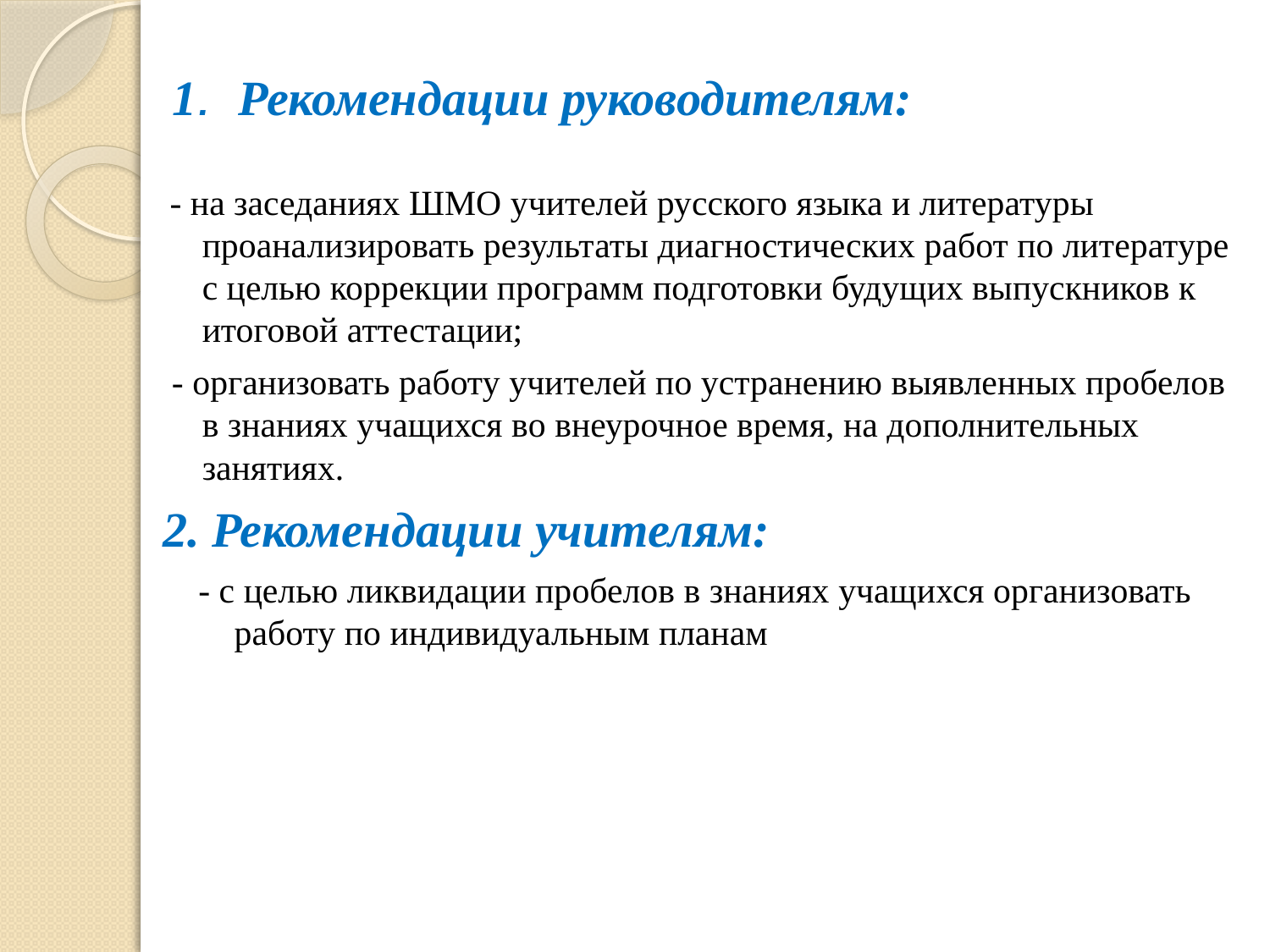

#
 1.  Рекомендации руководителям:

 - на заседаниях ШМО учителей русского языка и литературы проанализировать результаты диагностических работ по литературе с целью коррекции программ подготовки будущих выпускников к итоговой аттестации;
 - организовать работу учителей по устранению выявленных пробелов в знаниях учащихся во внеурочное время, на дополнительных занятиях.
2. Рекомендации учителям:
    - с целью ликвидации пробелов в знаниях учащихся организовать работу по индивидуальным планам